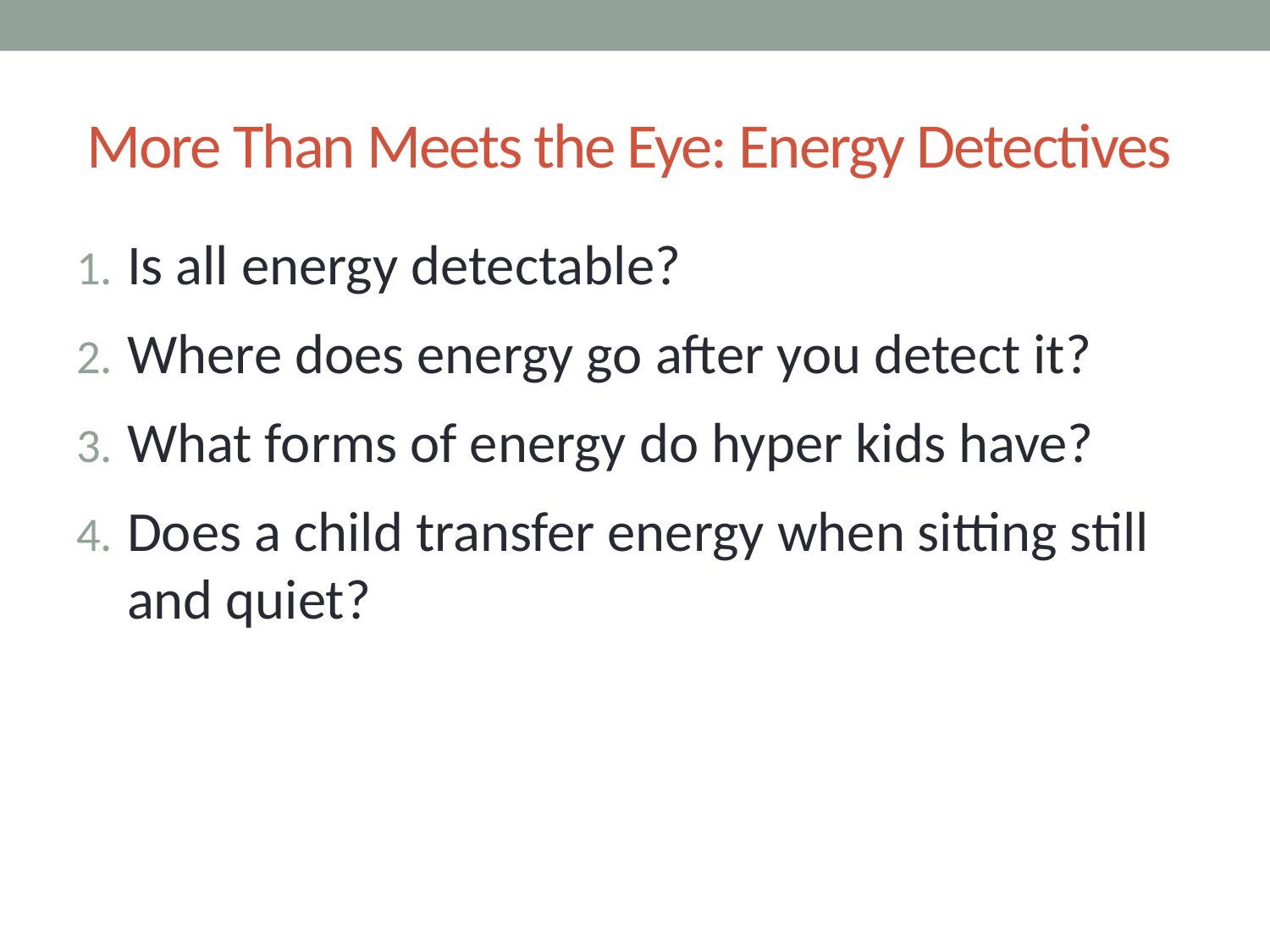

# More Than Meets the Eye: Energy Detectives
Is all energy detectable?
Where does energy go after you detect it?
What forms of energy do hyper kids have?
Does a child transfer energy when sitting still and quiet?